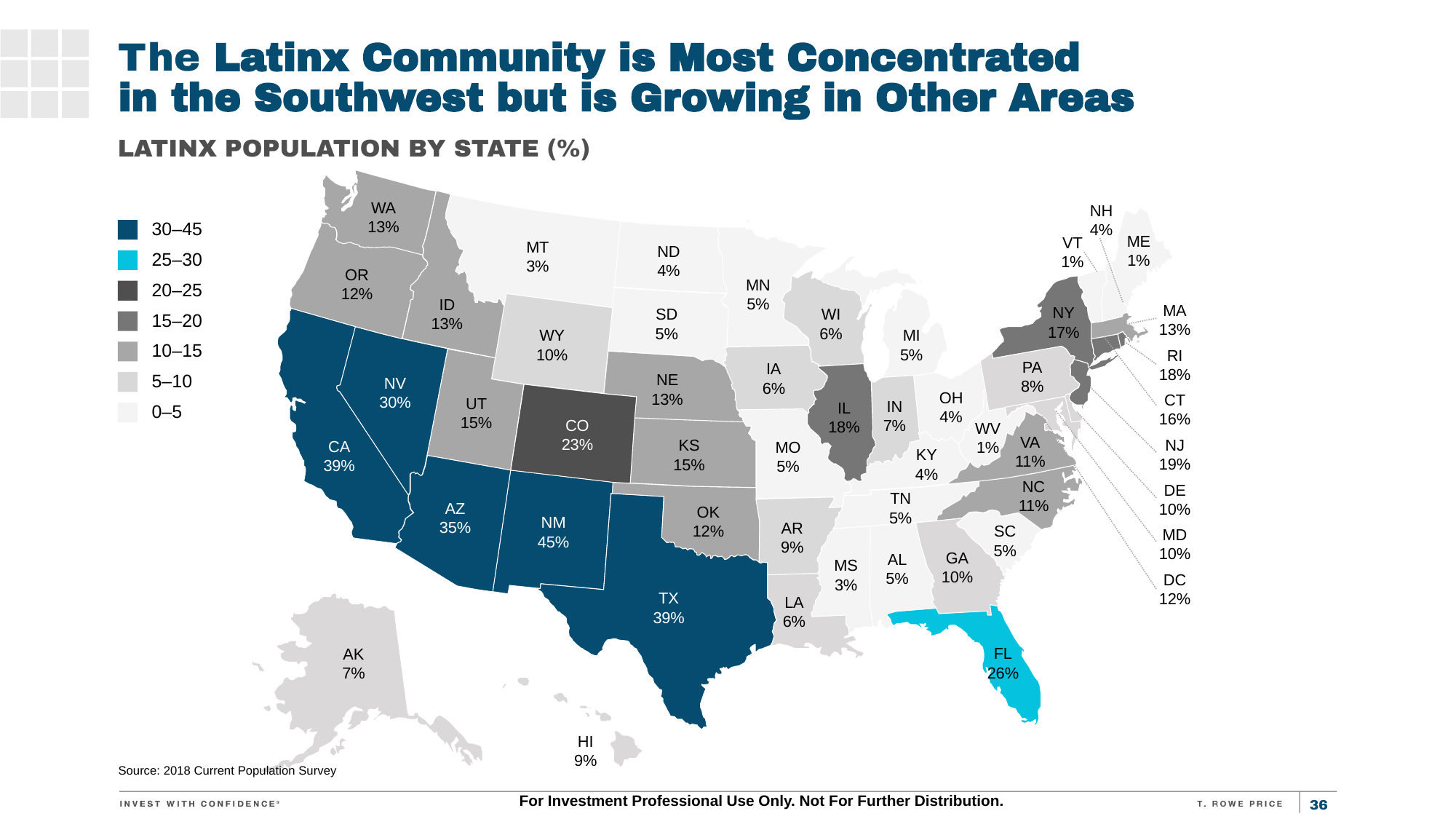

# The Latinx Community is Most Concentrated in the Southwest but is Growing in Other Areas
LATINX POPULATION BY STATE (%)

WA
13%
NH
4%
30–45

25–30

20–25

15–20

10–15

5–10

0–5

ME
1%
VT
1%
MT
3%
ND
4%
OR
12%
MN
5%
ID
13%
MA
13%
NY
17%
SD
5%
WI
6%
WY
10%
MI
5%
RI
18%
PA
8%
IA
6%
NE
13%
NV
30%
OH
4%
CT
16%
UT
15%
IN
7%
IL
18%
CO
23%
WV
1%
VA
11%
NJ
19%
KS
15%
CA
39%
MO
5%
KY
4%
NC
11%
DE
10%
TN
5%
AZ
35%
OK
12%
NM
45%
AR
9%
SC
5%
MD
10%
GA
10%
AL
5%
MS
3%
DC
12%
TX
39%
LA
6%
FL
26%
AK
7%
Source: 2018 Current Population Survey
HI
9%